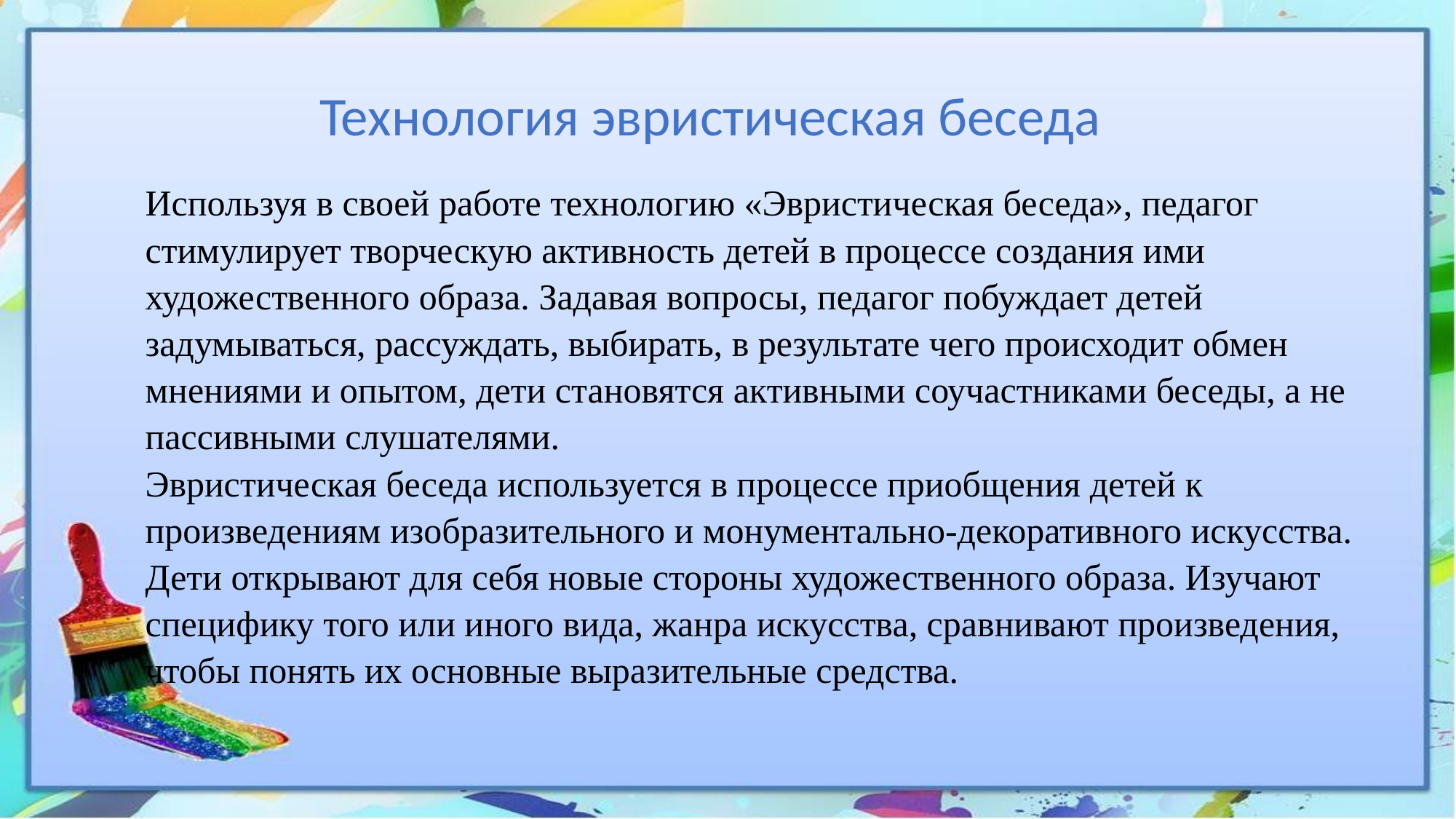

Технология эвристическая беседа
Используя в своей работе технологию «Эвристическая беседа», педагог стимулирует творческую активность детей в процессе создания ими художественного образа. Задавая вопросы, педагог побуждает детей задумываться, рассуждать, выбирать, в результате чего происходит обмен мнениями и опытом, дети становятся активными соучастниками беседы, а не пассивными слушателями.
Эвристическая беседа используется в процессе приобщения детей к произведениям изобразительного и монументально-декоративного искусства. Дети открывают для себя новые стороны художественного образа. Изучают специфику того или иного вида, жанра искусства, сравнивают произведения, чтобы понять их основные выразительные средства.